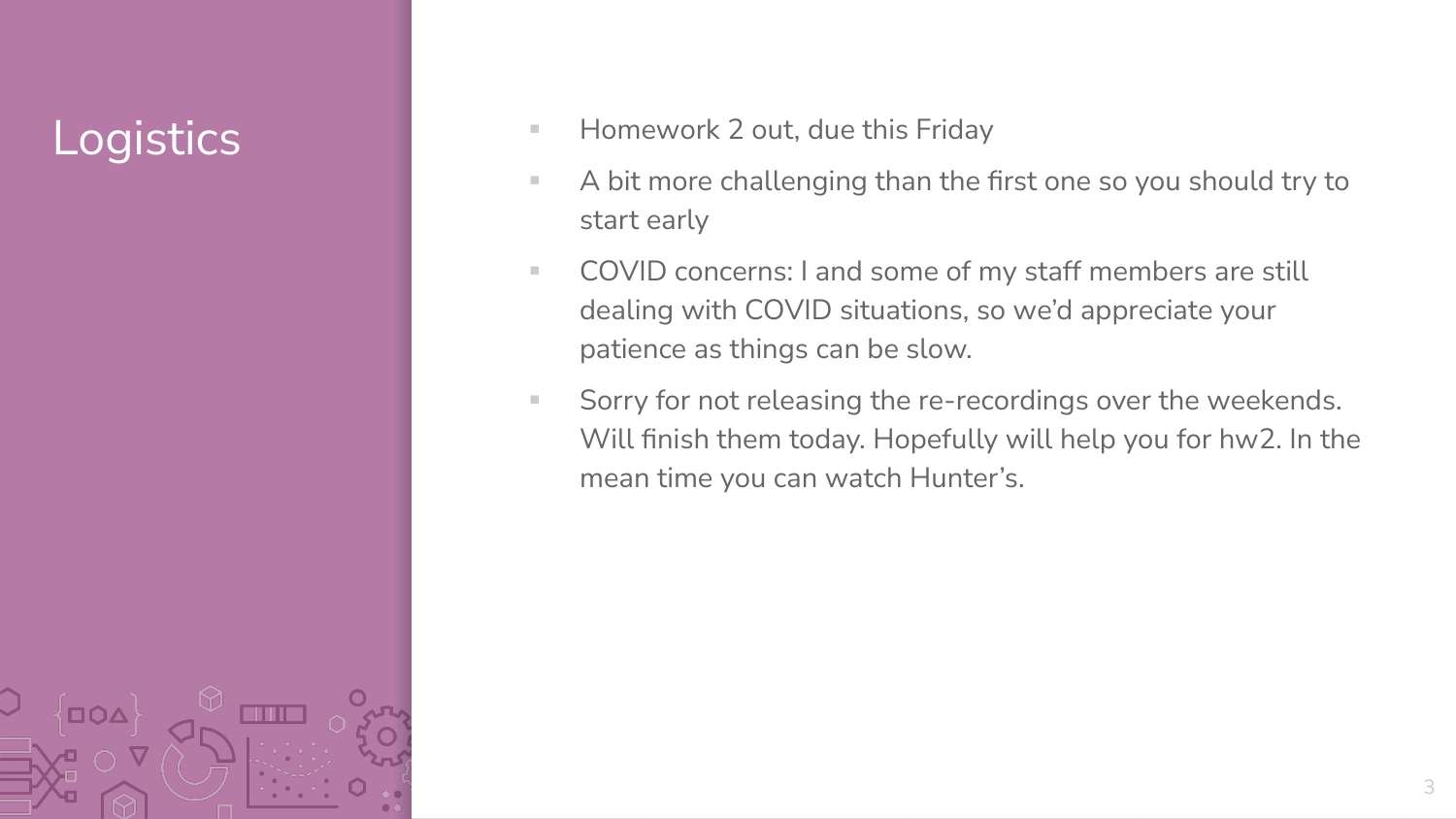

# Logistics
Homework 2 out, due this Friday
A bit more challenging than the first one so you should try to start early
COVID concerns: I and some of my staff members are still dealing with COVID situations, so we’d appreciate your patience as things can be slow.
Sorry for not releasing the re-recordings over the weekends. Will finish them today. Hopefully will help you for hw2. In the mean time you can watch Hunter’s.
3